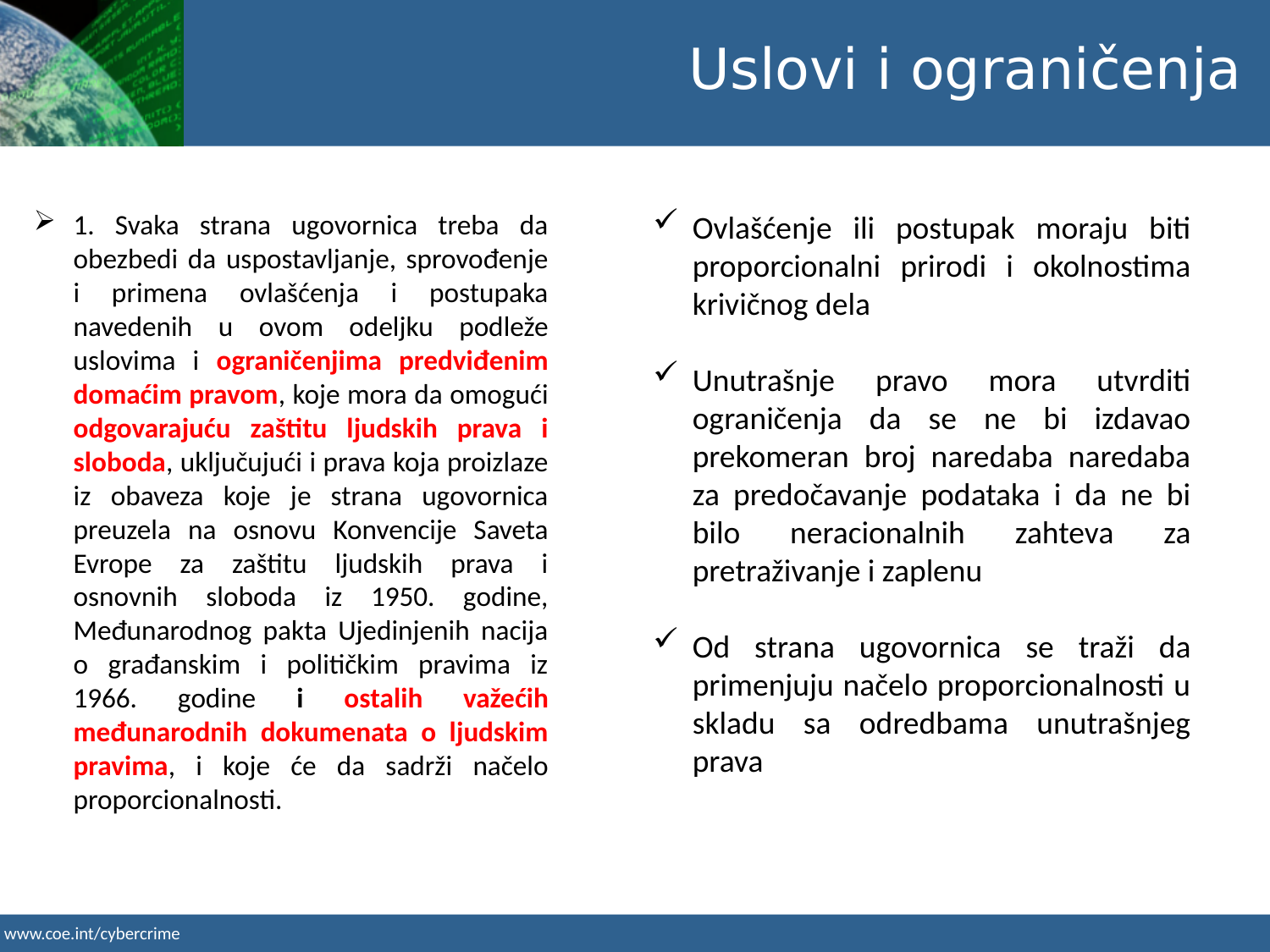

Uslovi i ograničenja
1. Svaka strana ugovornica treba da obezbedi da uspostavljanje, sprovođenje i primena ovlašćenja i postupaka navedenih u ovom odeljku podleže uslovima i ograničenjima predviđenim domaćim pravom, koje mora da omogući odgovarajuću zaštitu ljudskih prava i sloboda, uključujući i prava koja proizlaze iz obaveza koje je strana ugovornica preuzela na osnovu Konvencije Saveta Evrope za zaštitu ljudskih prava i osnovnih sloboda iz 1950. godine, Međunarodnog pakta Ujedinjenih nacija o građanskim i političkim pravima iz 1966. godine i ostalih važećih međunarodnih dokumenata o ljudskim pravima, i koje će da sadrži načelo proporcionalnosti.
Ovlašćenje ili postupak moraju biti proporcionalni prirodi i okolnostima krivičnog dela

Unutrašnje pravo mora utvrditi ograničenja da se ne bi izdavao prekomeran broj naredaba naredaba za predočavanje podataka i da ne bi bilo neracionalnih zahteva za pretraživanje i zaplenu

Od strana ugovornica se traži da primenjuju načelo proporcionalnosti u skladu sa odredbama unutrašnjeg prava